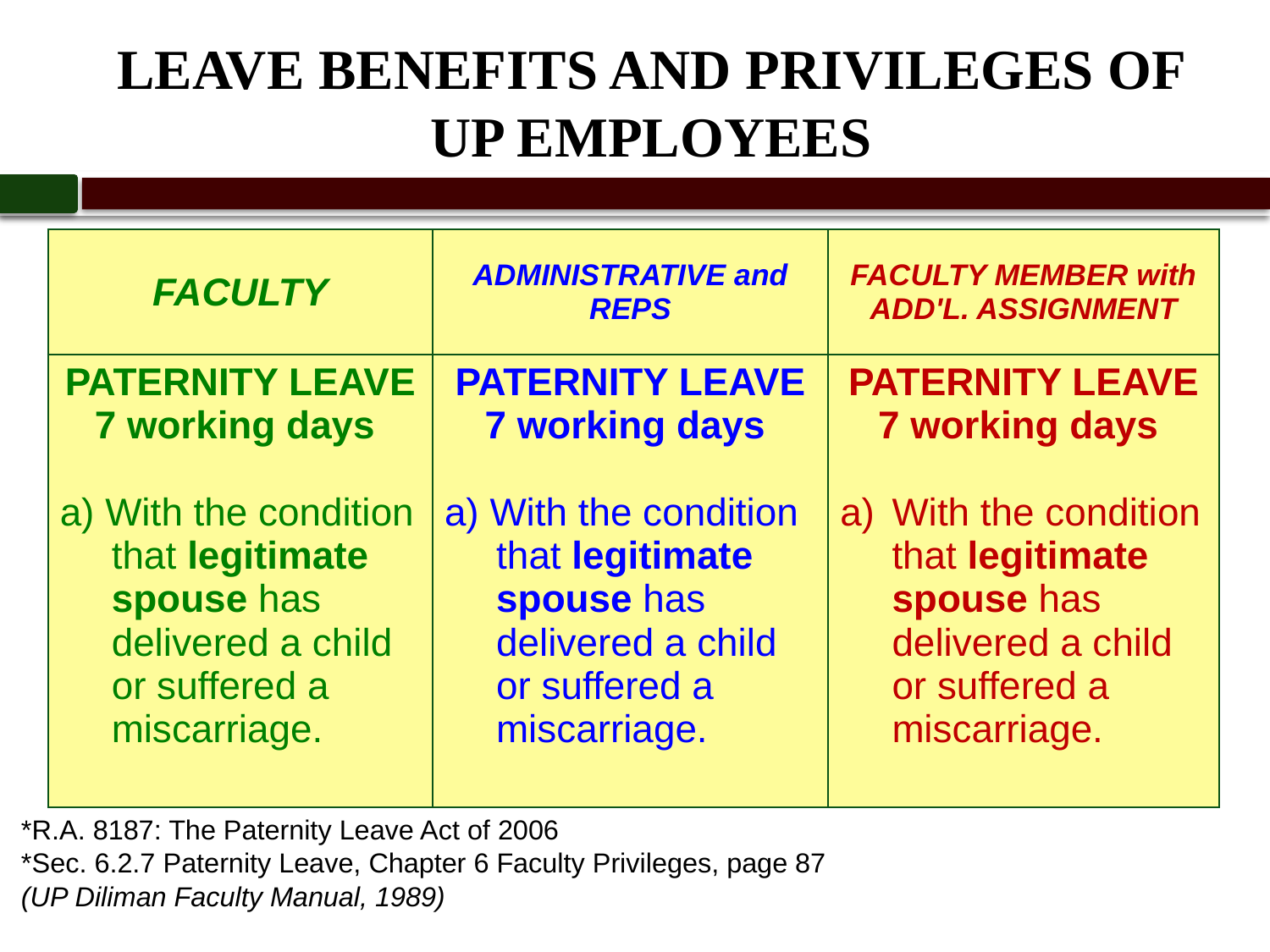

# LEAVE BENEFITS AND PRIVILEGES OF UP EMPLOYEES
| FACULTY | ADMINISTRATIVE and REPS | FACULTY MEMBER with ADD'L. ASSIGNMENT |
| --- | --- | --- |
| PATERNITY LEAVE 7 working days  a) With the condition that legitimate spouse has delivered a child or suffered a miscarriage. | PATERNITY LEAVE 7 working days  a) With the condition that legitimate spouse has delivered a child or suffered a miscarriage. | PATERNITY LEAVE 7 working days  With the condition that legitimate spouse has delivered a child or suffered a miscarriage. |
*R.A. 8187: The Paternity Leave Act of 2006
*Sec. 6.2.7 Paternity Leave, Chapter 6 Faculty Privileges, page 87
(UP Diliman Faculty Manual, 1989)